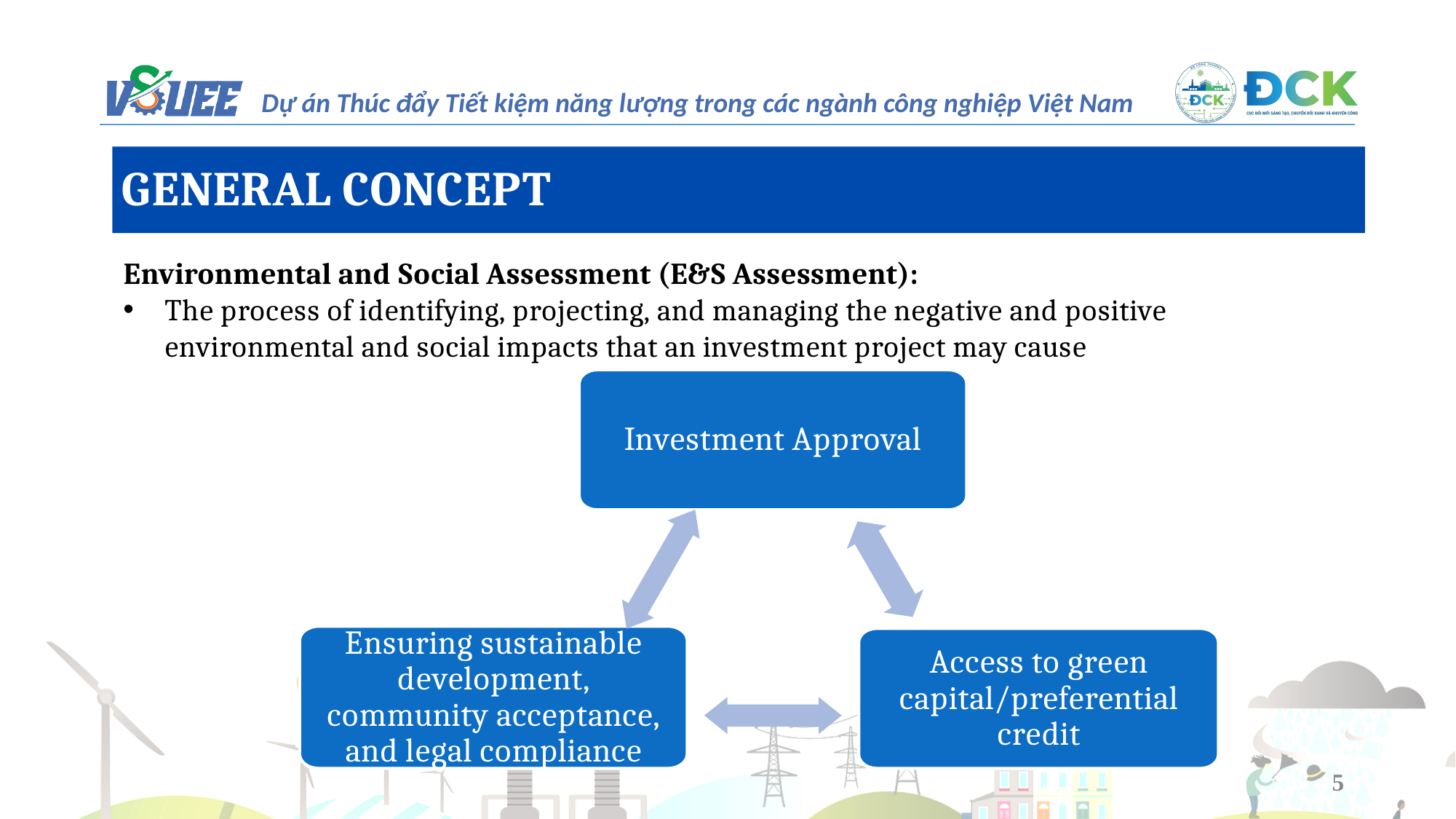

GENERAL CONCEPT
Environmental and Social Assessment (E&S Assessment):
The process of identifying, projecting, and managing the negative and positive environmental and social impacts that an investment project may cause
Investment Approval

Ensuring sustainable development, community acceptance, and legal compliance
Access to green capital/preferential credit

5